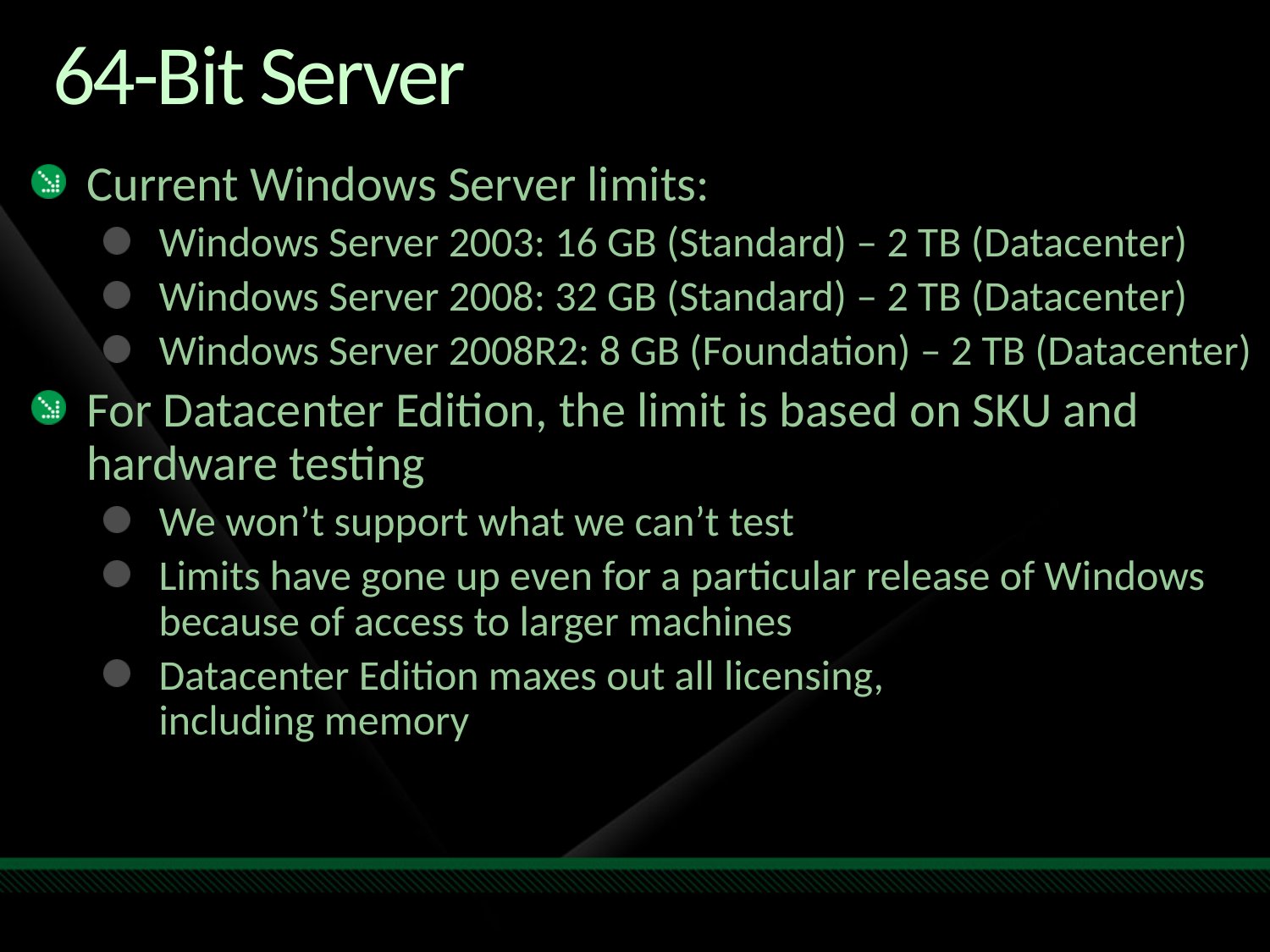

# 64-Bit Server
Current Windows Server limits:
Windows Server 2003: 16 GB (Standard) – 2 TB (Datacenter)
Windows Server 2008: 32 GB (Standard) – 2 TB (Datacenter)
Windows Server 2008R2: 8 GB (Foundation) – 2 TB (Datacenter)
For Datacenter Edition, the limit is based on SKU and hardware testing
We won’t support what we can’t test
Limits have gone up even for a particular release of Windows because of access to larger machines
Datacenter Edition maxes out all licensing,
including memory